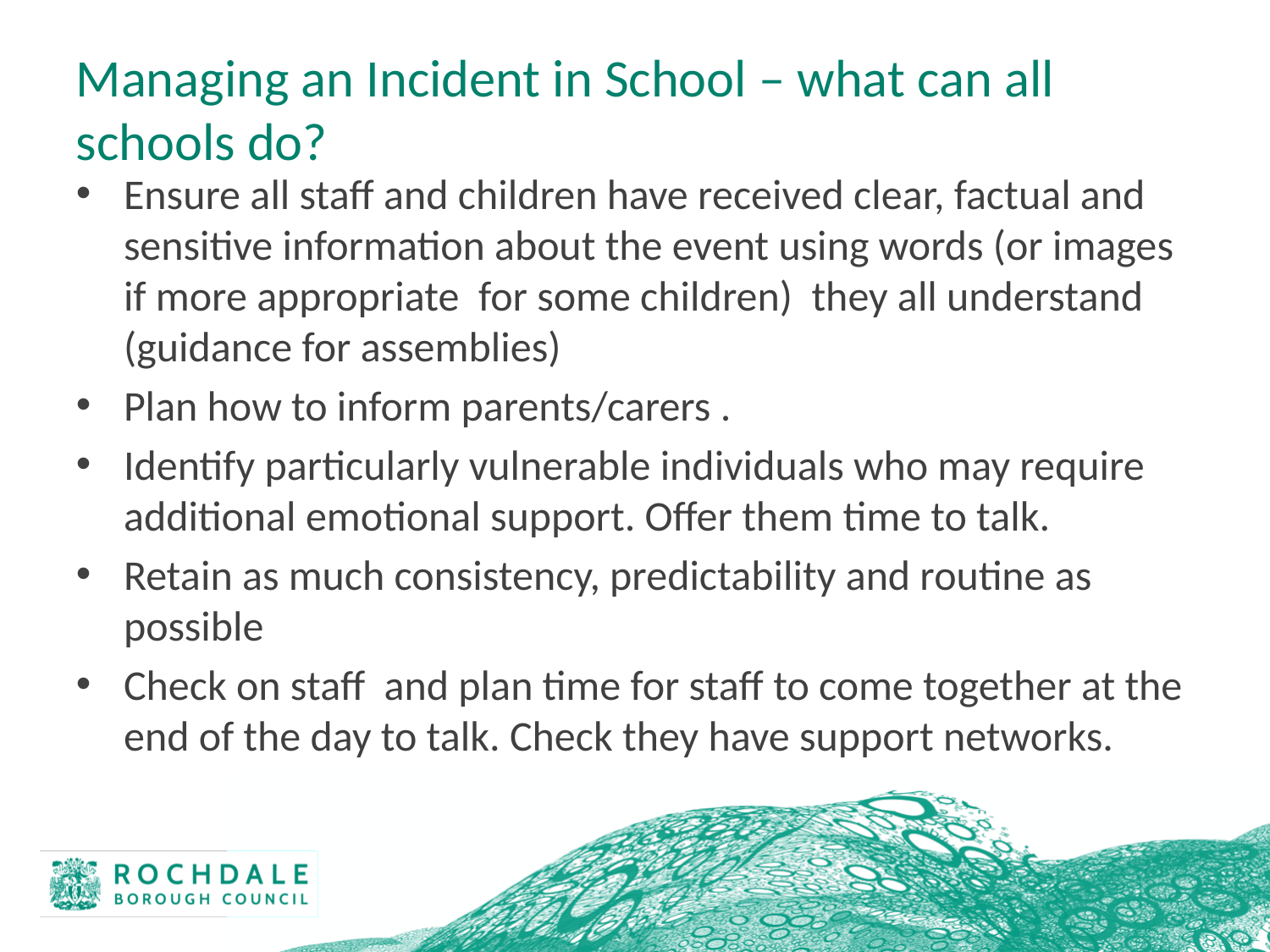

# Managing an Incident in School – what can all schools do?
Ensure all staff and children have received clear, factual and sensitive information about the event using words (or images if more appropriate  for some children)  they all understand (guidance for assemblies)
Plan how to inform parents/carers .
Identify particularly vulnerable individuals who may require additional emotional support. Offer them time to talk.
Retain as much consistency, predictability and routine as possible
Check on staff  and plan time for staff to come together at the end of the day to talk. Check they have support networks.